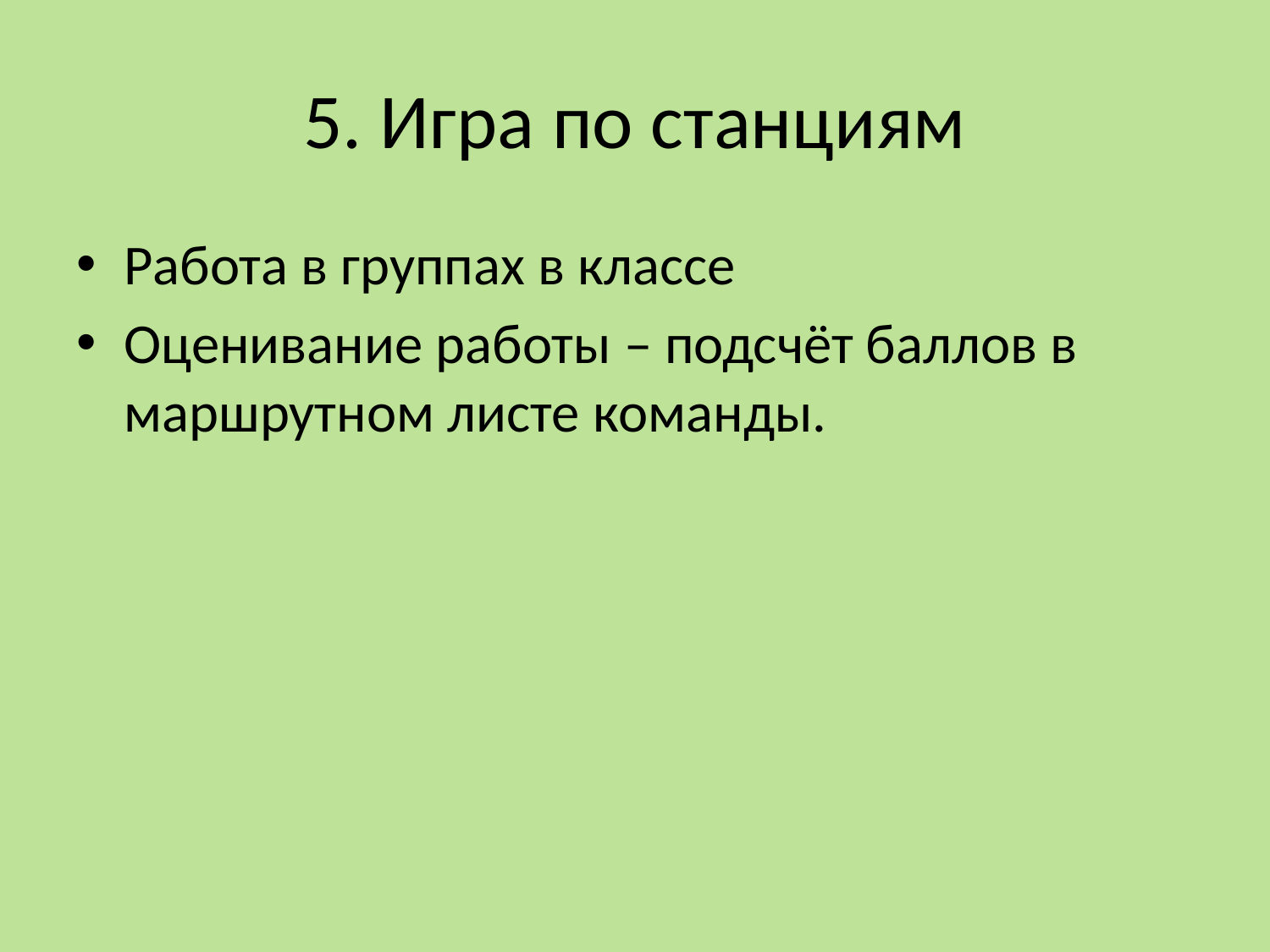

# 5. Игра по станциям
Работа в группах в классе
Оценивание работы – подсчёт баллов в маршрутном листе команды.